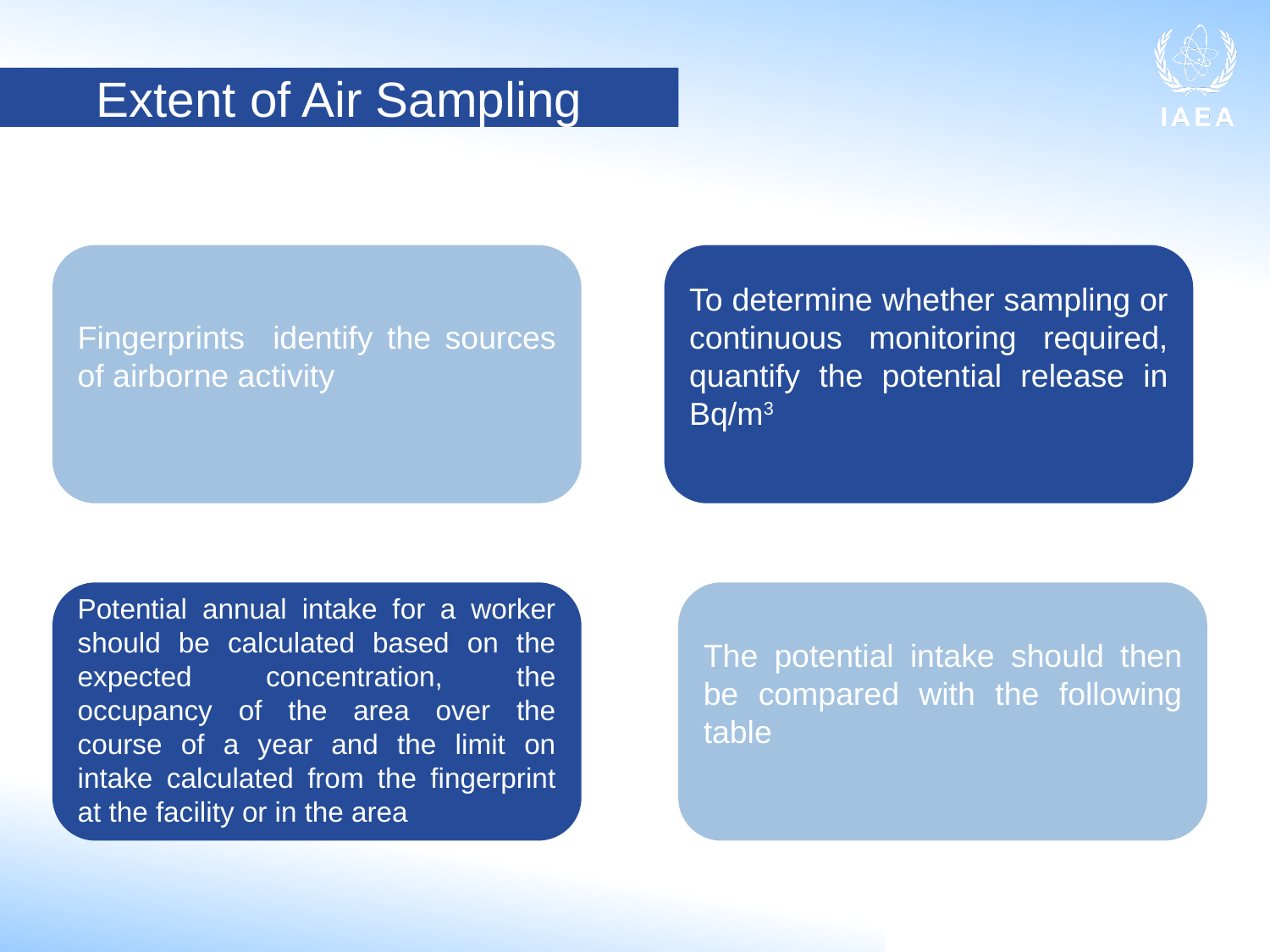

Extent of Air Sampling
Fingerprints  identify the sources of airborne activity

To determine whether sampling or continuous monitoring required, quantify the potential release in Bq/m3

The potential intake should then be compared with the following table

Potential annual intake for a worker should be calculated based on the expected concentration, the occupancy of the area over the course of a year and the limit on intake calculated from the fingerprint at the facility or in the area